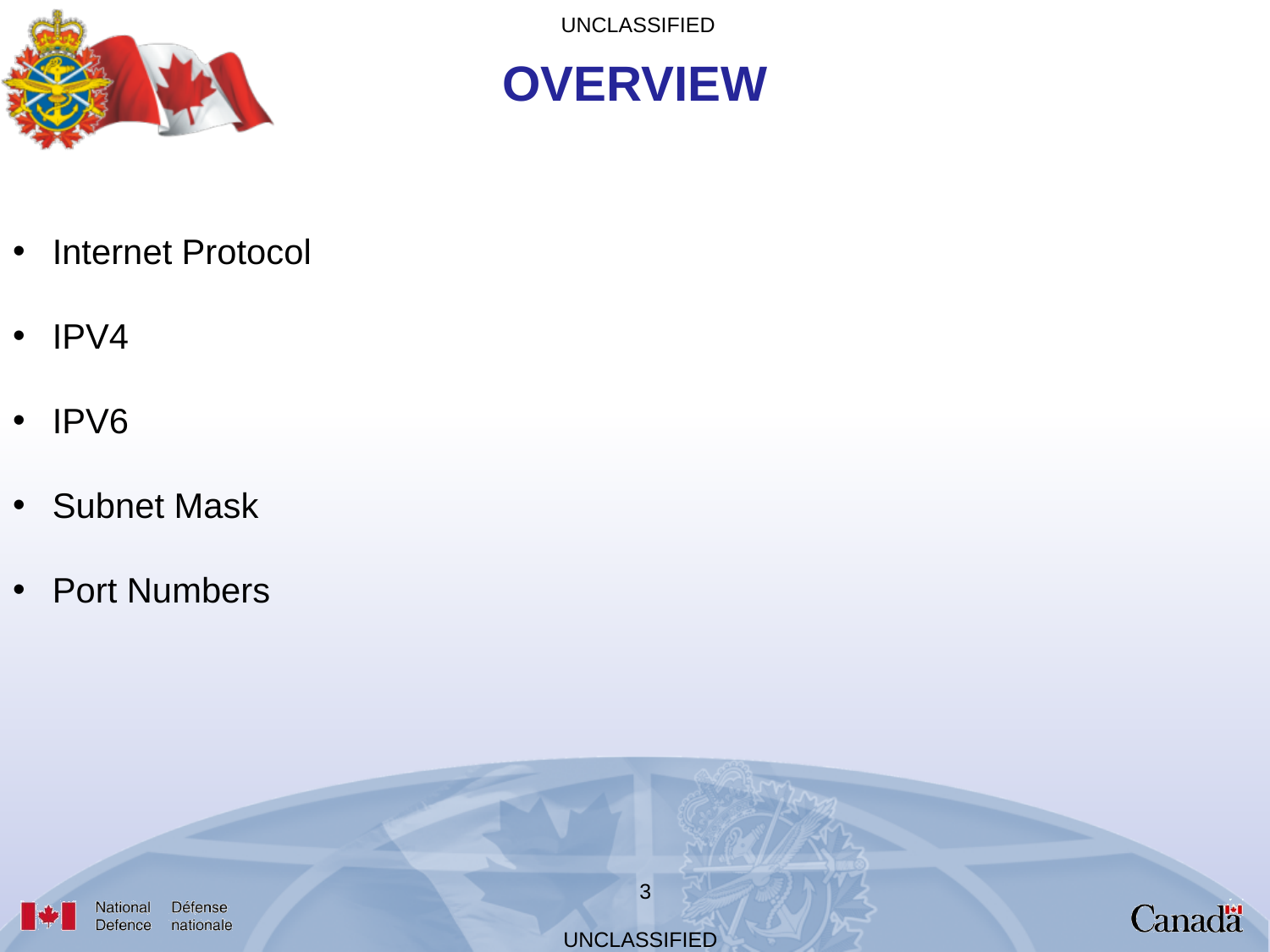

OVERVIEW
Internet Protocol

IPV4

IPV6

Subnet Mask

Port Numbers